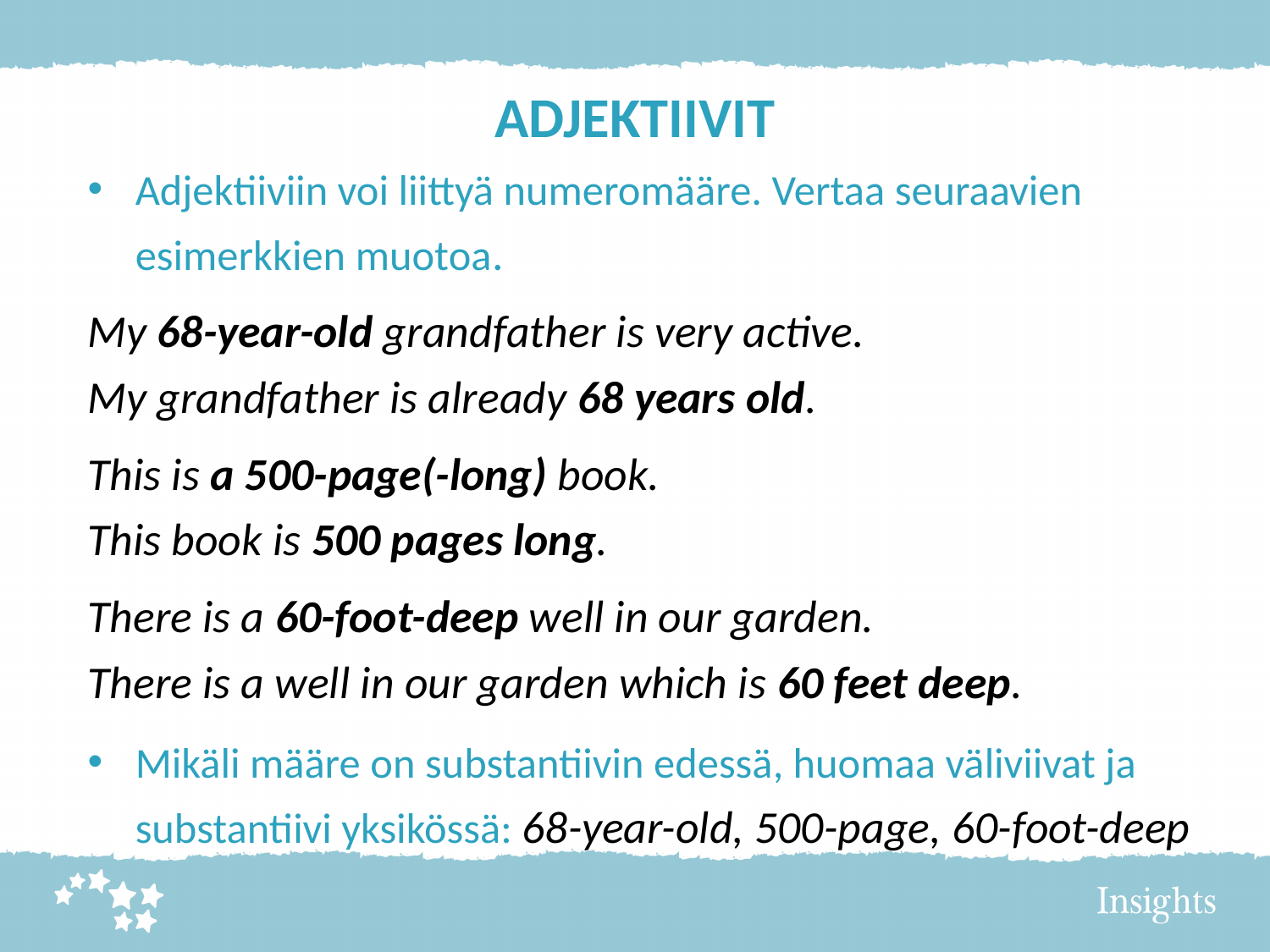

# ADJEKTIIVIT
Adjektiiviin voi liittyä numeromääre. Vertaa seuraavien esimerkkien muotoa.
My 68-year-old grandfather is very active.
My grandfather is already 68 years old.
This is a 500-page(-long) book.
This book is 500 pages long.
There is a 60-foot-deep well in our garden.
There is a well in our garden which is 60 feet deep.
Mikäli määre on substantiivin edessä, huomaa väliviivat ja substantiivi yksikössä: 68-year-old, 500-page, 60-foot-deep